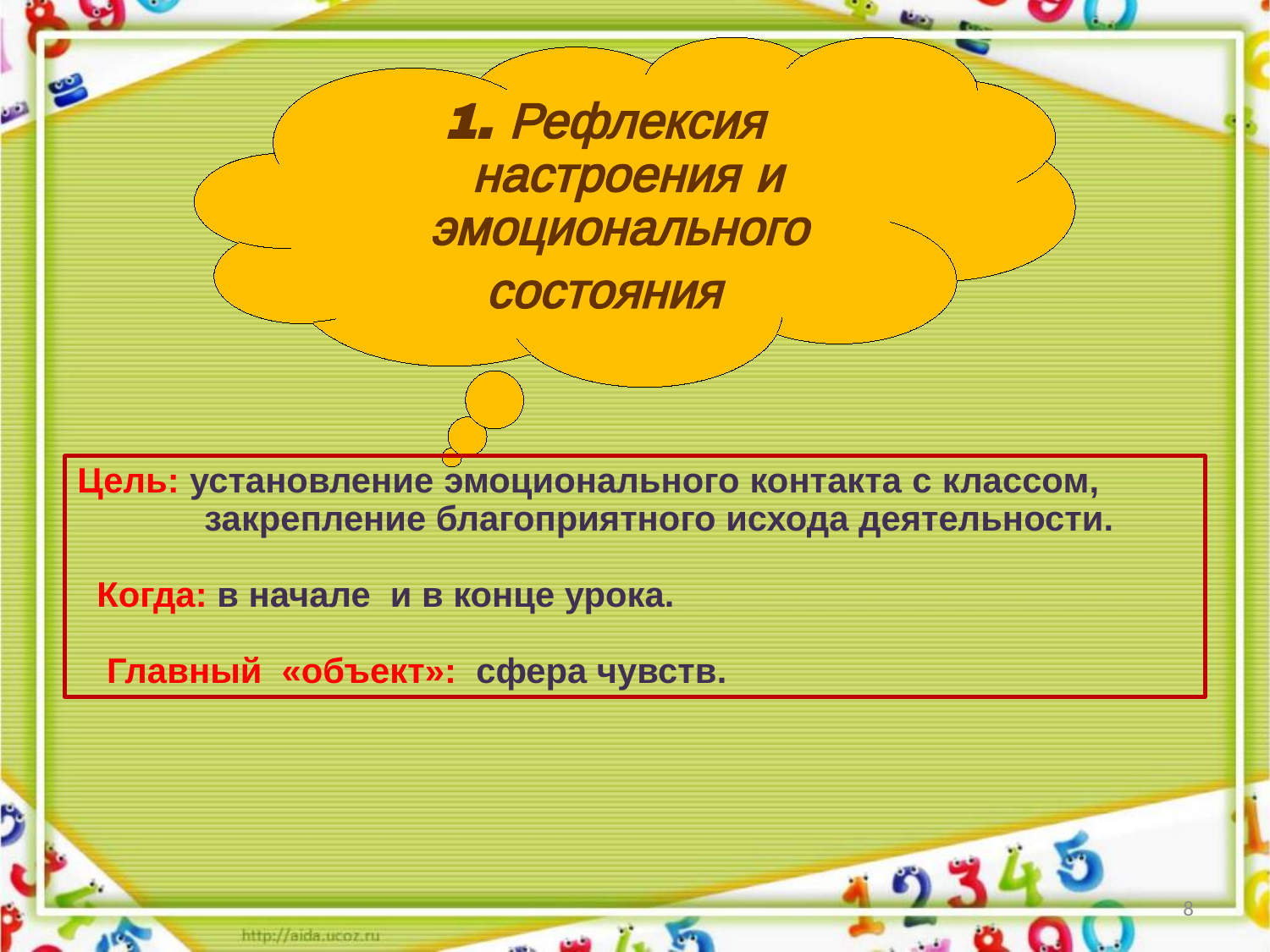

1. Рефлексия настроения и эмоционального
состояния
Цель: установление эмоционального контакта с классом,               	закрепление благоприятного исхода деятельности.

  Когда: в начале  и в конце урока.

   Главный  «объект»:  сфера чувств.
8